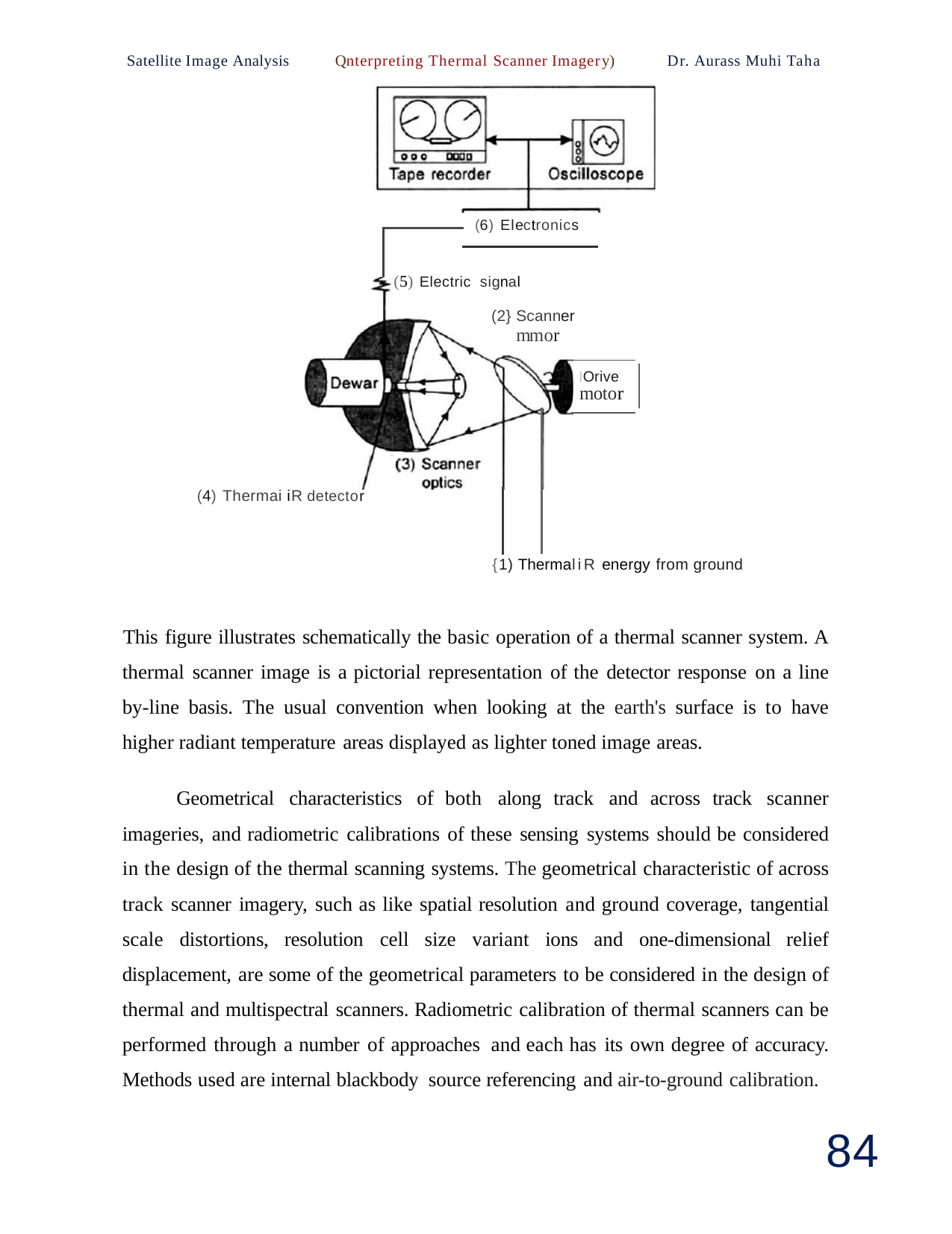

Satellite Image Analysis
Qnterpreting Thermal Scanner Imagery)
Dr. Aurass Muhi Taha

(6) Electronics

(5) Electric  signal

(2} Scanner
mmor

IOrive
motor

(4) Thermai iR detector

{1) ThermaliR energy from ground
This figure illustrates schematically the basic operation of a thermal scanner system. A thermal scanner image is a pictorial representation of the detector response on a line­ by-line basis. The usual convention when looking at the earth's surface is to have higher radiant temperature areas displayed as lighter toned image areas.

Geometrical   characteristics   of  both   along  track   and  across  track   scanner imageries, and radiometric calibrations of these sensing systems should be considered in the design of the thermal scanning systems. The geometrical characteristic of across track scanner imagery, such as like spatial resolution and ground coverage, tangential scale   distortions,   resolution   cell   size   variant   ions   and   one-dimensional   relief displacement, are some of the geometrical parameters to be considered in the design of thermal and multispectral scanners. Radiometric calibration of thermal scanners can be performed through a number of approaches  and each has its own degree of accuracy. Methods used are internal blackbody  source referencing and air-to-ground calibration.

84